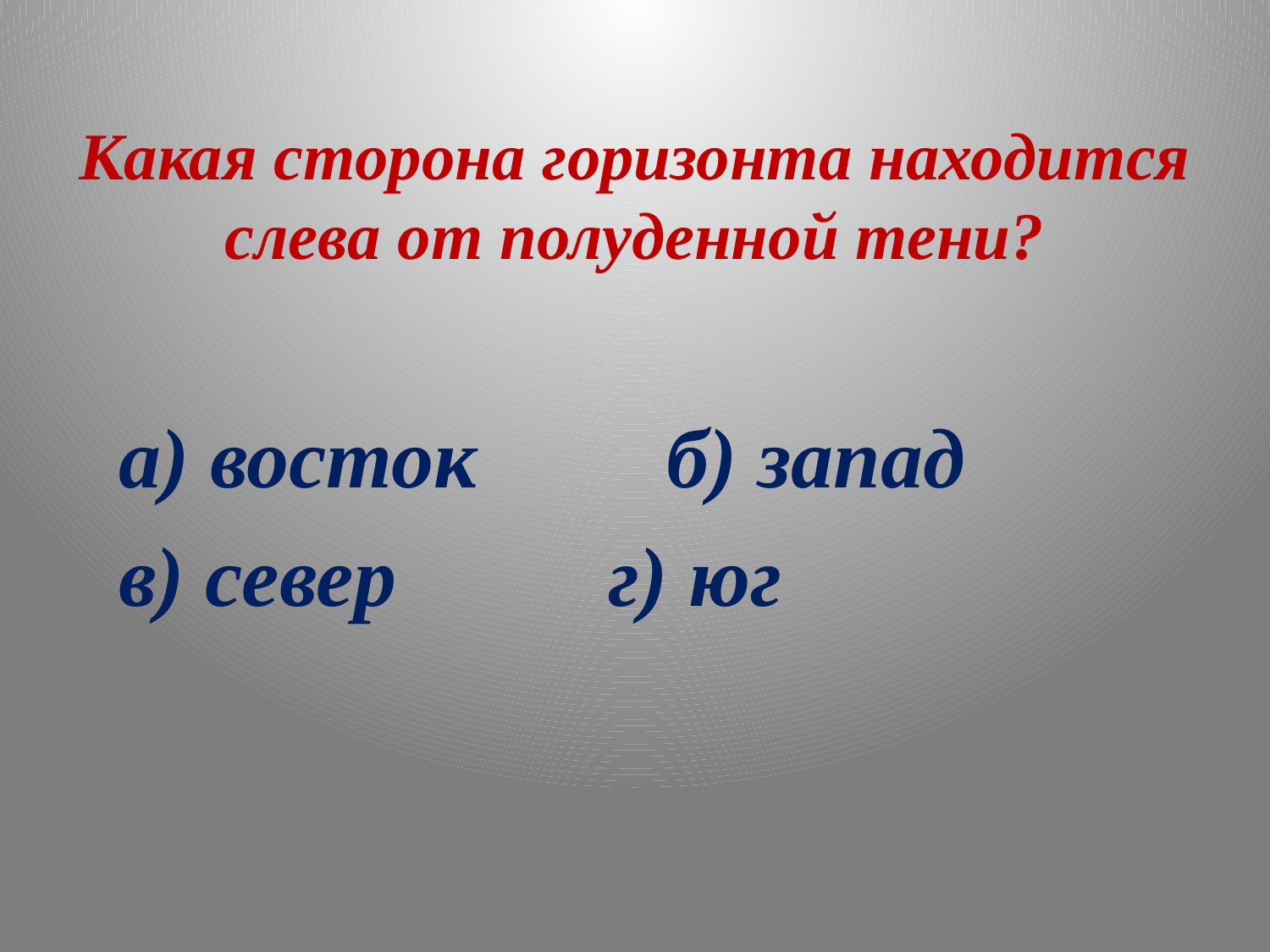

# Какая сторона горизонта находится слева от полуденной тени?
  а) восток         б) запад
  в) север          г) юг